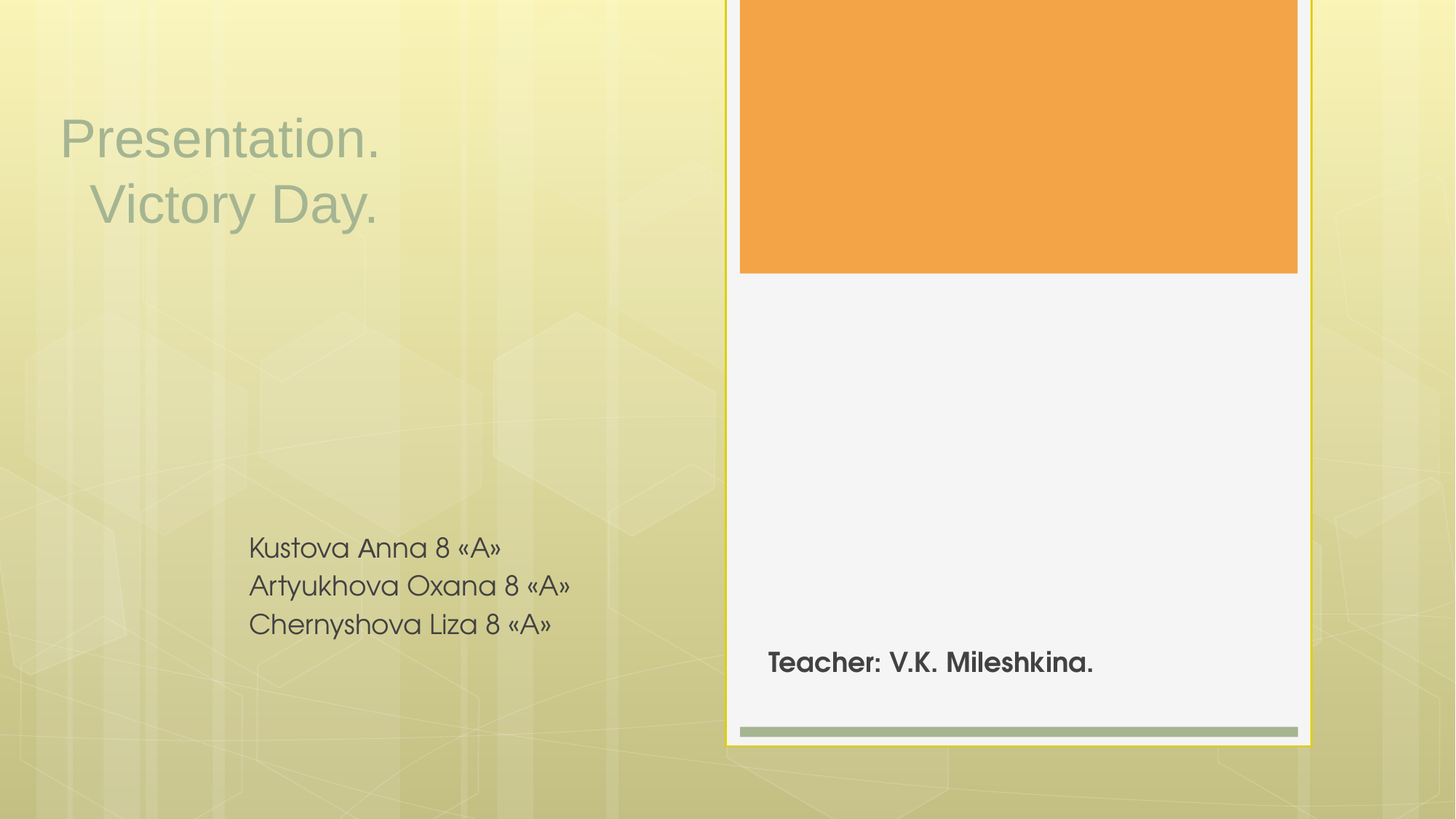

# Presentation. Victory Day.
Kustova Аnna 8 «A»
Artyukhova Oxana 8 «A»
Chernyshova Liza 8 «A»
                                                                    Teacher: V.K. Mileshkina.